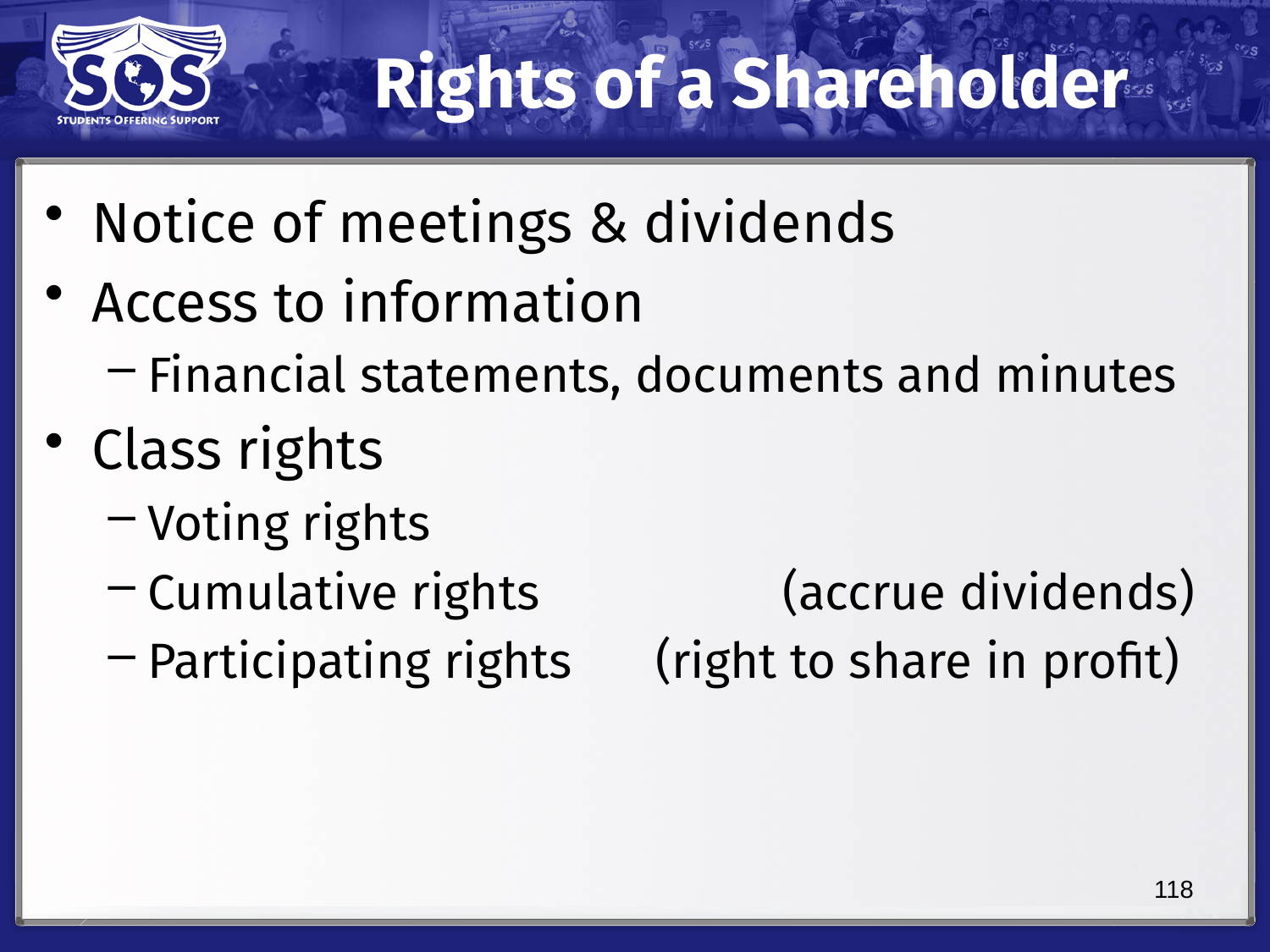

# Rights of a Shareholder
Notice of meetings & dividends
Access to information
Financial statements, documents and minutes
Class rights
Voting rights
Cumulative rights		(accrue dividends)
Participating rights	(right to share in profit)

118